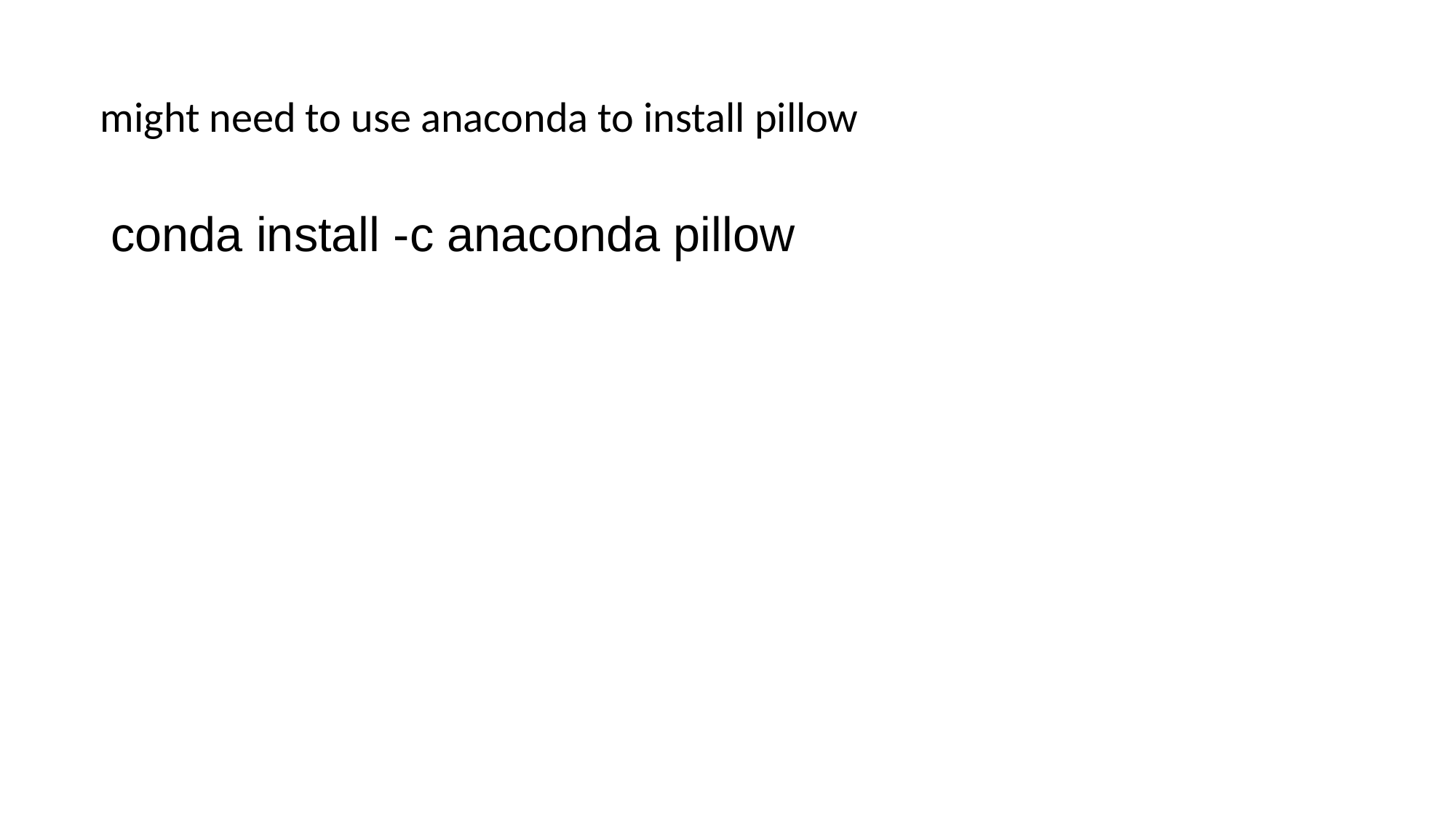

might need to use anaconda to install pillow
# conda install -c anaconda pillow